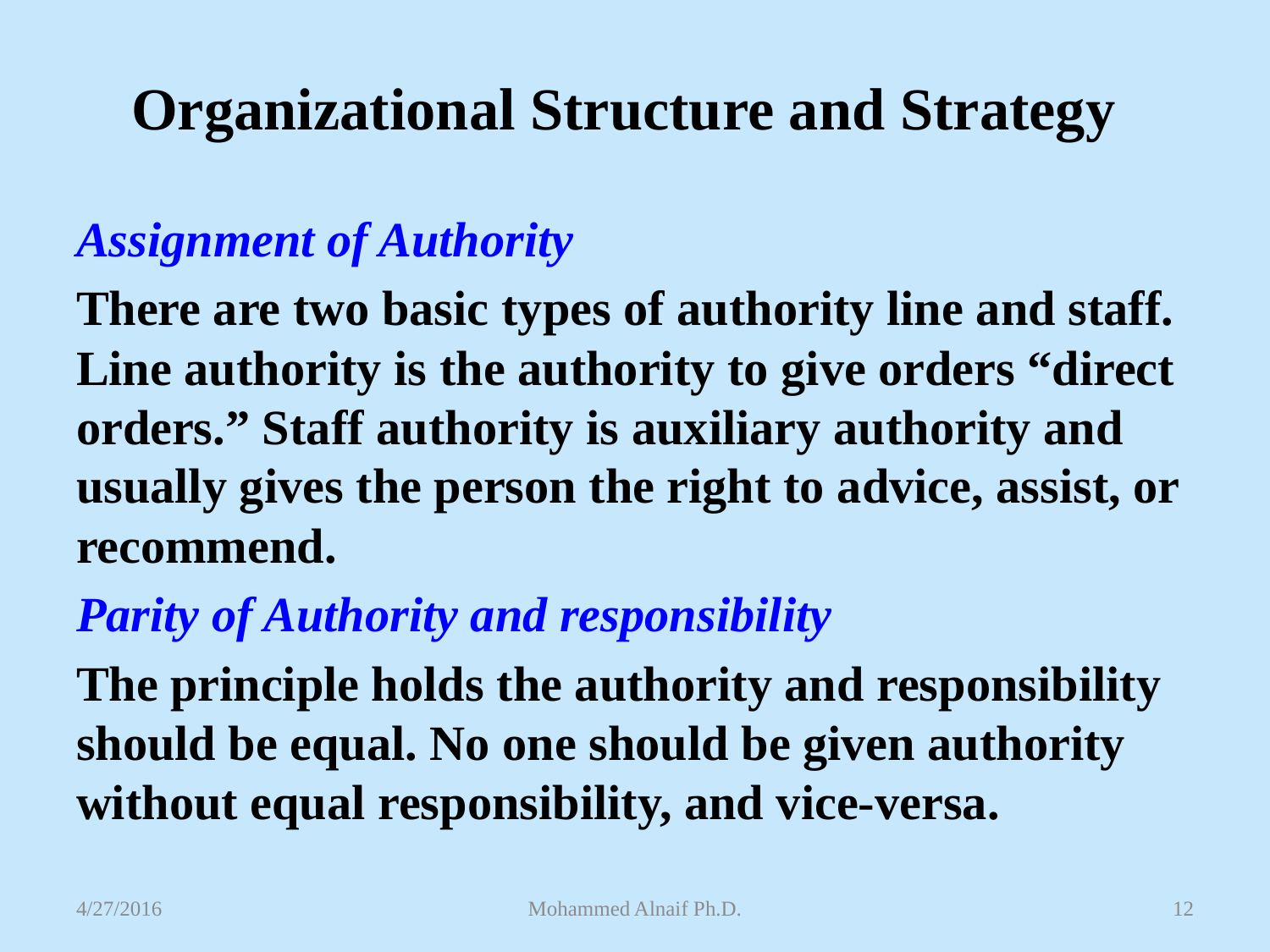

# Organizational Structure and Strategy
Assignment of Authority
There are two basic types of authority line and staff. Line authority is the authority to give orders “direct orders.” Staff authority is auxiliary authority and usually gives the person the right to advice, assist, or recommend.
Parity of Authority and responsibility
The principle holds the authority and responsibility should be equal. No one should be given authority without equal responsibility, and vice-versa.
4/27/2016
Mohammed Alnaif Ph.D.
12